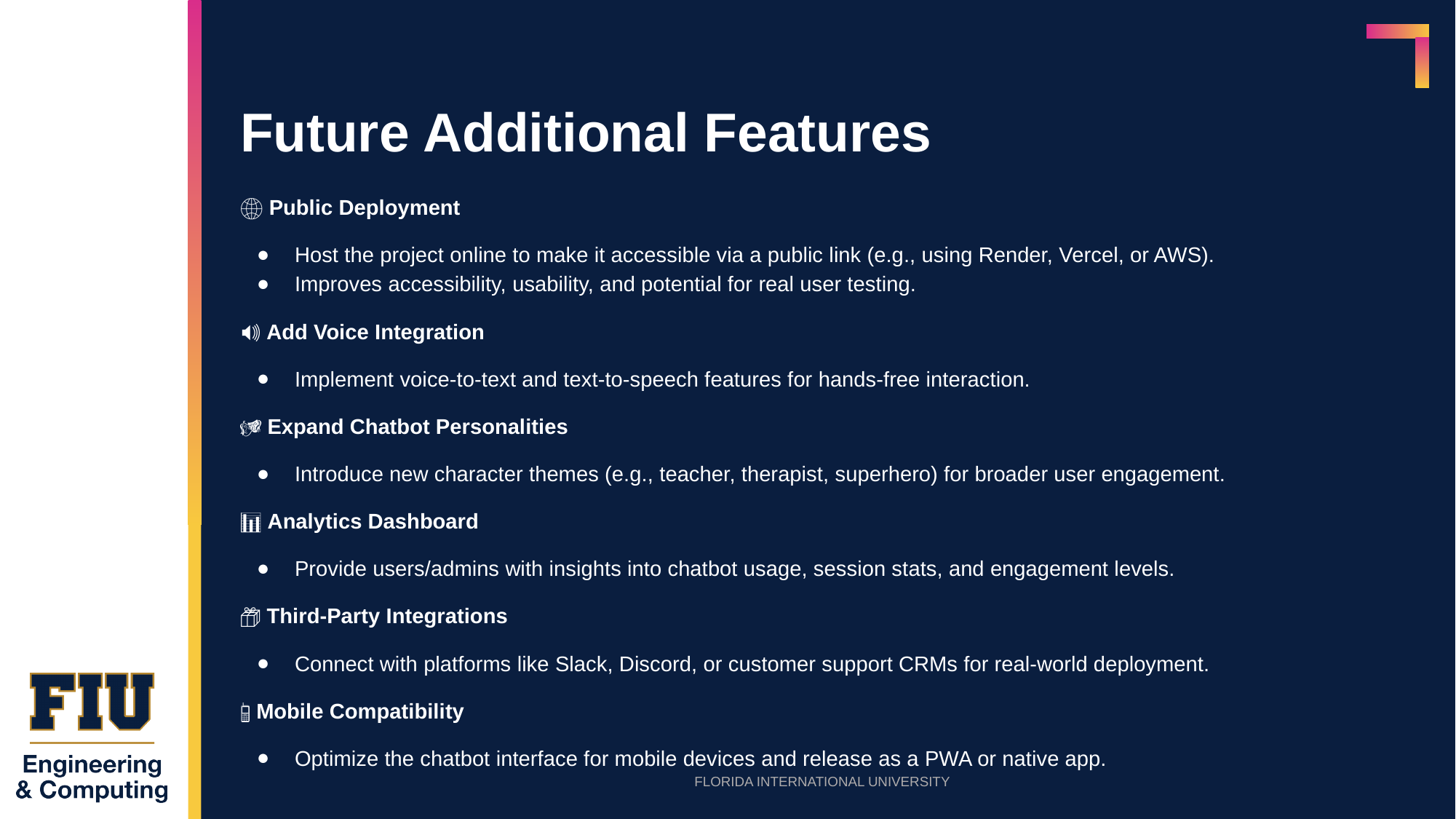

# Future Additional Features
🌐 Public Deployment
Host the project online to make it accessible via a public link (e.g., using Render, Vercel, or AWS).
Improves accessibility, usability, and potential for real user testing.
🔊 Add Voice Integration
Implement voice-to-text and text-to-speech features for hands-free interaction.
🎭 Expand Chatbot Personalities
Introduce new character themes (e.g., teacher, therapist, superhero) for broader user engagement.
📊 Analytics Dashboard
Provide users/admins with insights into chatbot usage, session stats, and engagement levels.
📦 Third-Party Integrations
Connect with platforms like Slack, Discord, or customer support CRMs for real-world deployment.
📱 Mobile Compatibility
Optimize the chatbot interface for mobile devices and release as a PWA or native app.